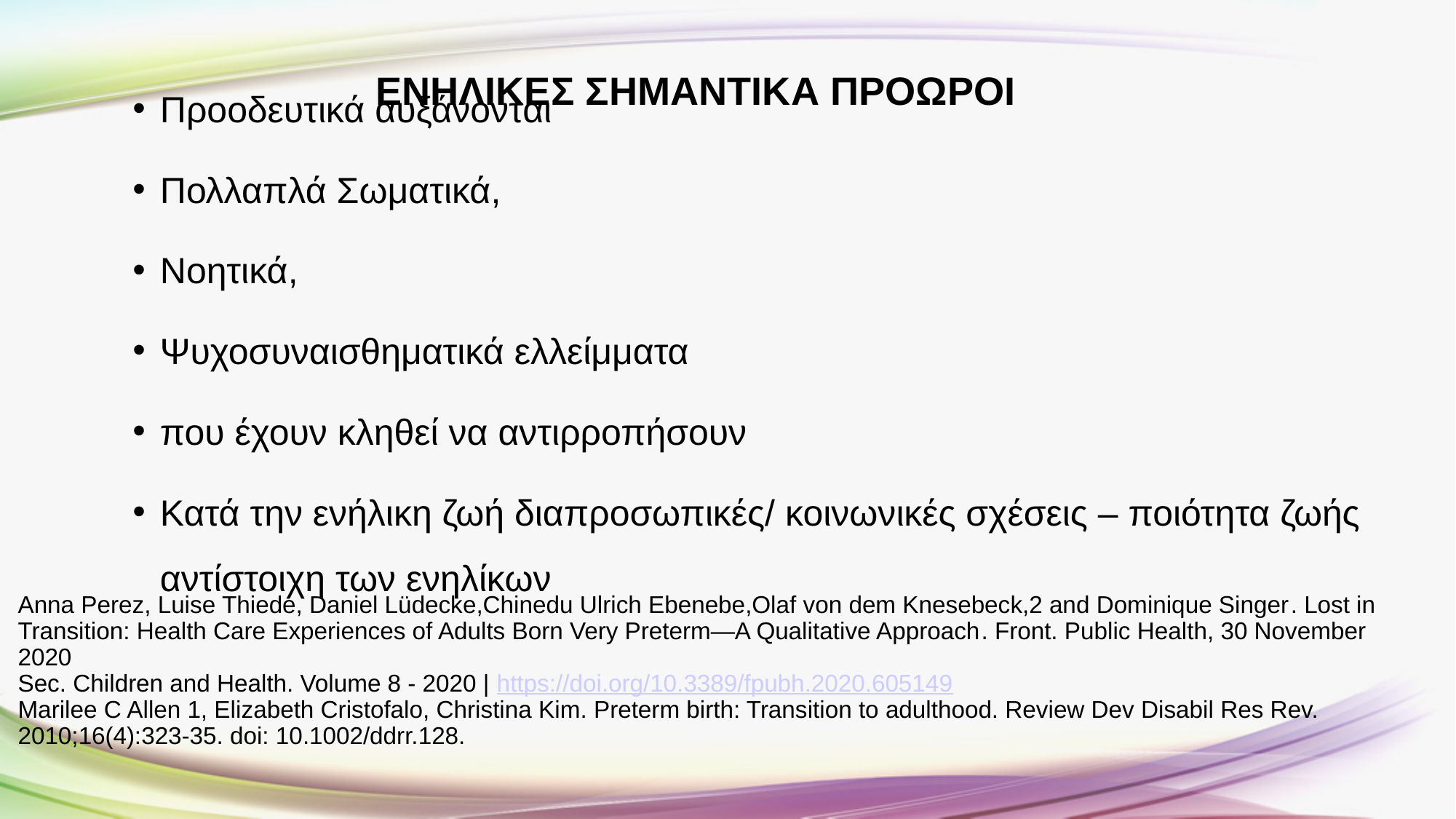

ΕΝΗΛΙΚΕΣ ΣΗΜΑΝΤΙΚΑ ΠΡΟΩΡΟΙ
Προοδευτικά αυξάνονται
Πολλαπλά Σωματικά,
Νοητικά,
Ψυχοσυναισθηματικά ελλείμματα
που έχουν κληθεί να αντιρροπήσουν
Κατά την ενήλικη ζωή διαπροσωπικές/ κοινωνικές σχέσεις – ποιότητα ζωής αντίστοιχη των ενηλίκων
# Anna Perez, Luise Thiede, Daniel Lüdecke,Chinedu Ulrich Ebenebe,Olaf von dem Knesebeck,2 and Dominique Singer. Lost in Transition: Health Care Experiences of Adults Born Very Preterm—A Qualitative Approach. Front. Public Health, 30 November 2020 Sec. Children and Health. Volume 8 - 2020 | https://doi.org/10.3389/fpubh.2020.605149 Marilee C Allen 1, Elizabeth Cristofalo, Christina Kim. Preterm birth: Transition to adulthood. Review Dev Disabil Res Rev. 2010;16(4):323-35. doi: 10.1002/ddrr.128.